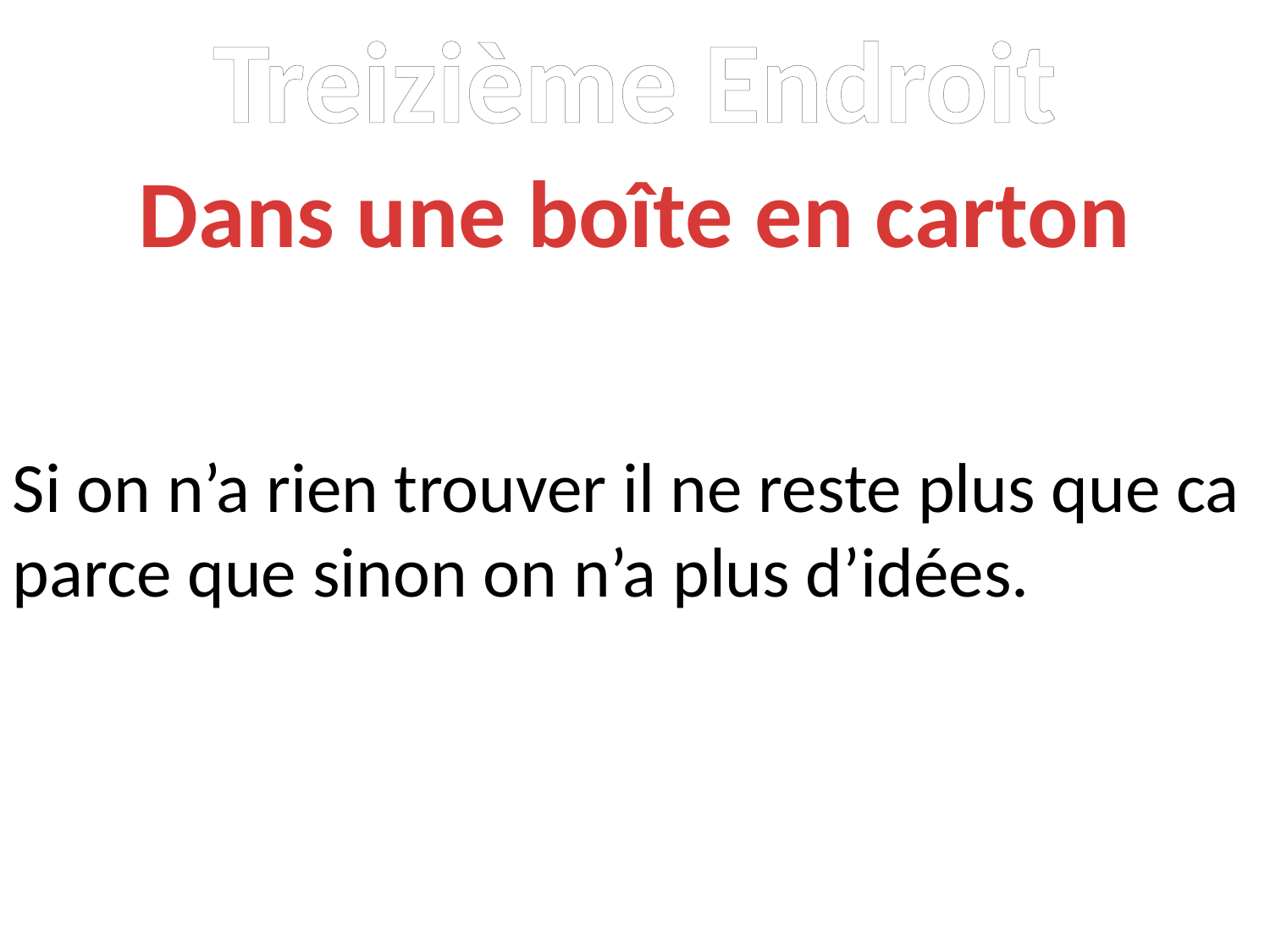

Treizième Endroit
Dans une boîte en carton
Si on n’a rien trouver il ne reste plus que ca parce que sinon on n’a plus d’idées.